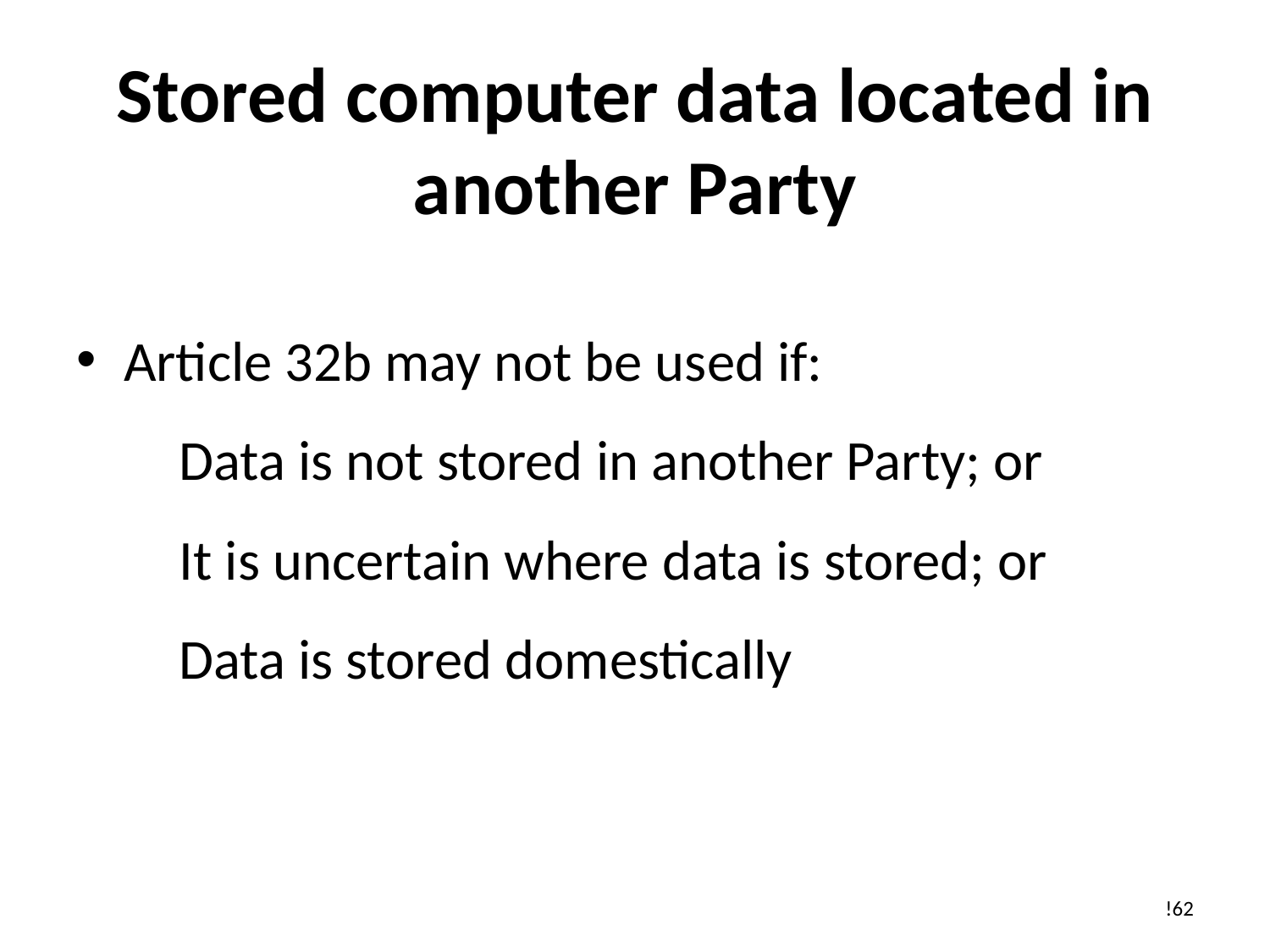

# Stored computer data located in another Party
Article 32b may not be used if:
Data is not stored in another Party; or
It is uncertain where data is stored; or
Data is stored domestically

!62